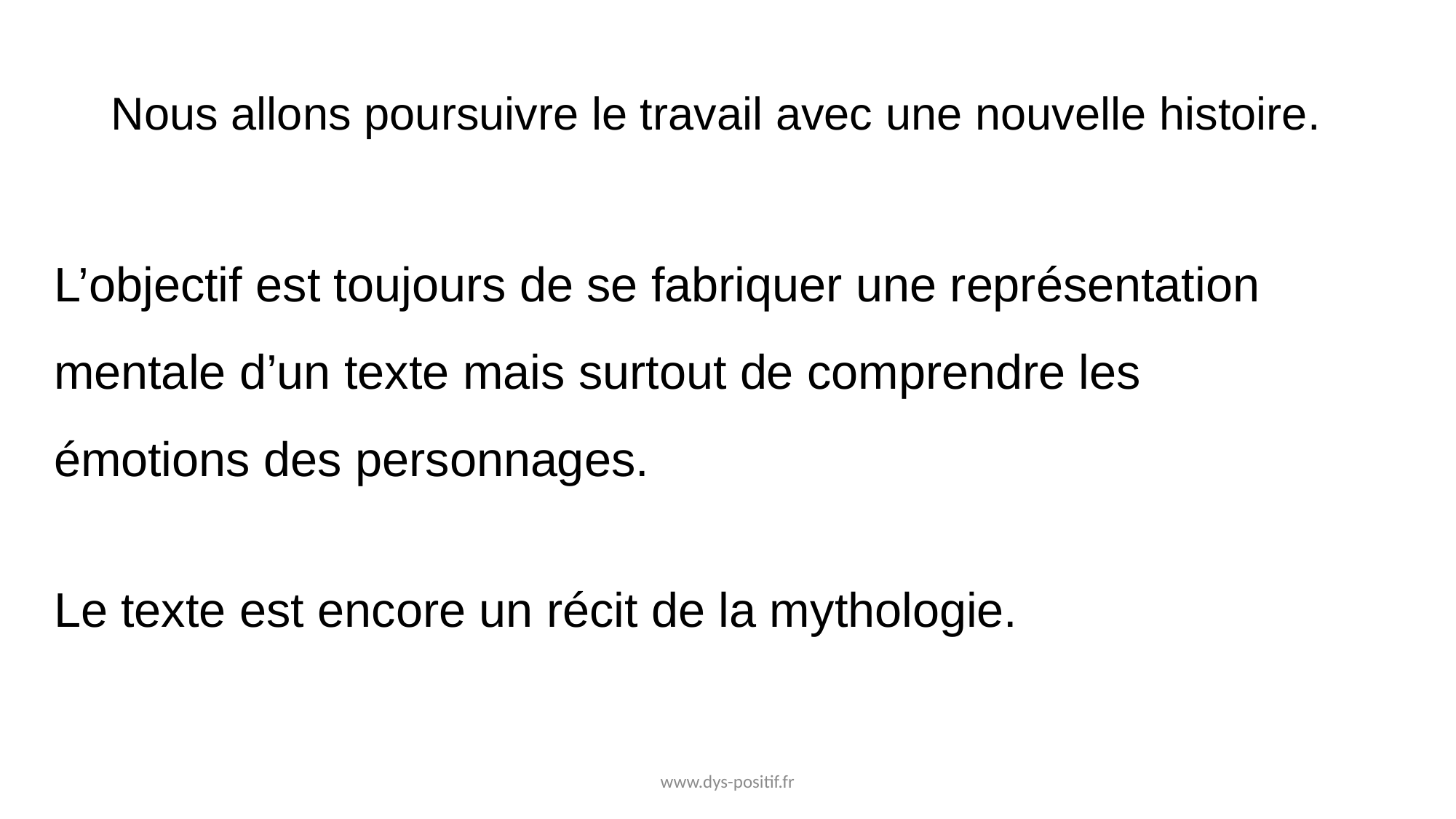

# Nous allons poursuivre le travail avec une nouvelle histoire.
L’objectif est toujours de se fabriquer une représentation mentale d’un texte mais surtout de comprendre les émotions des personnages.

Le texte est encore un récit de la mythologie.

www.dys-positif.fr